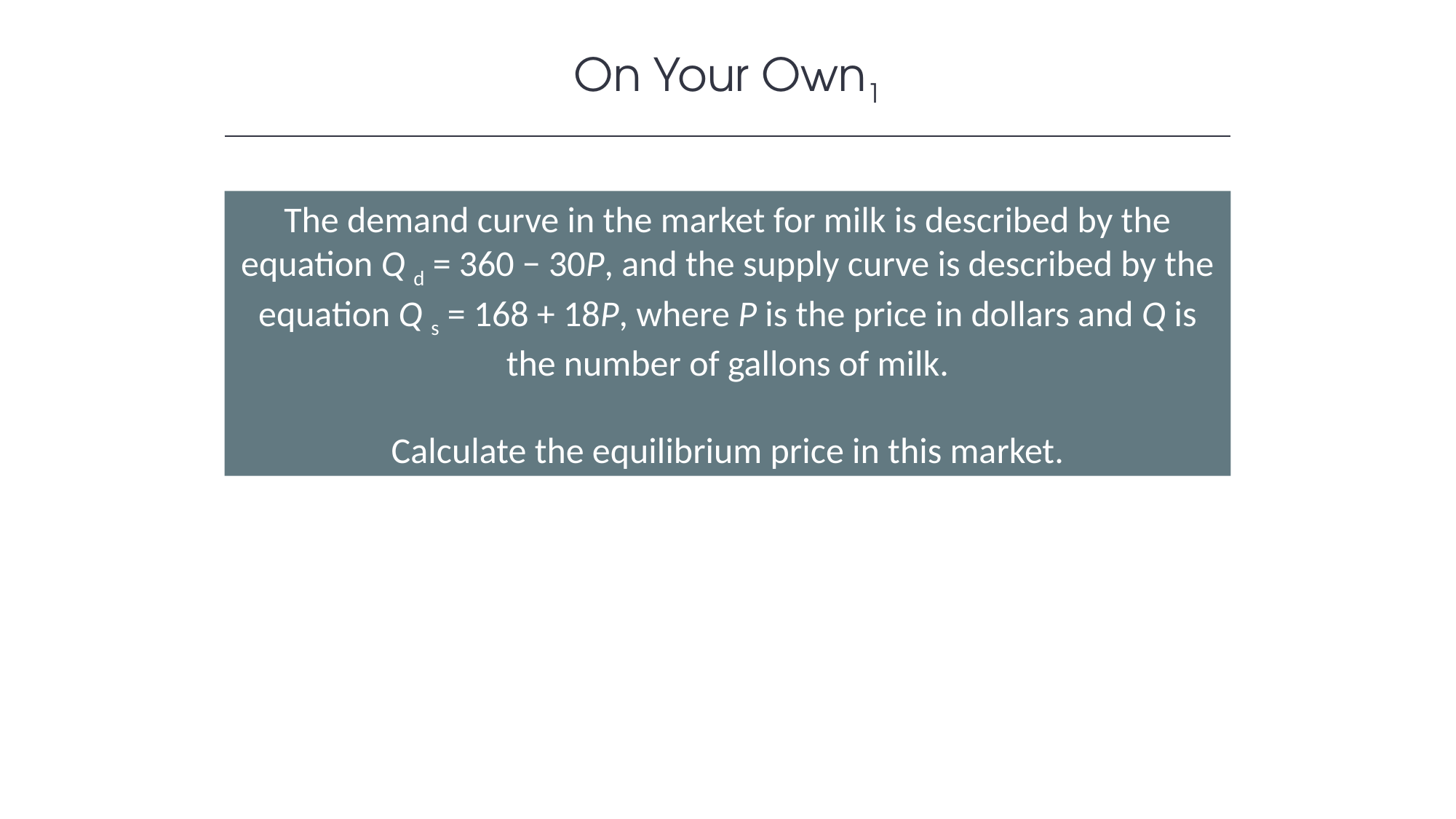

On Your Own1
The demand curve in the market for milk is described by the equation Q d = 360 − 30P, and the supply curve is described by the equation Q s = 168 + 18P, where P is the price in dollars and Q is the number of gallons of milk.

Calculate the equilibrium price in this market.